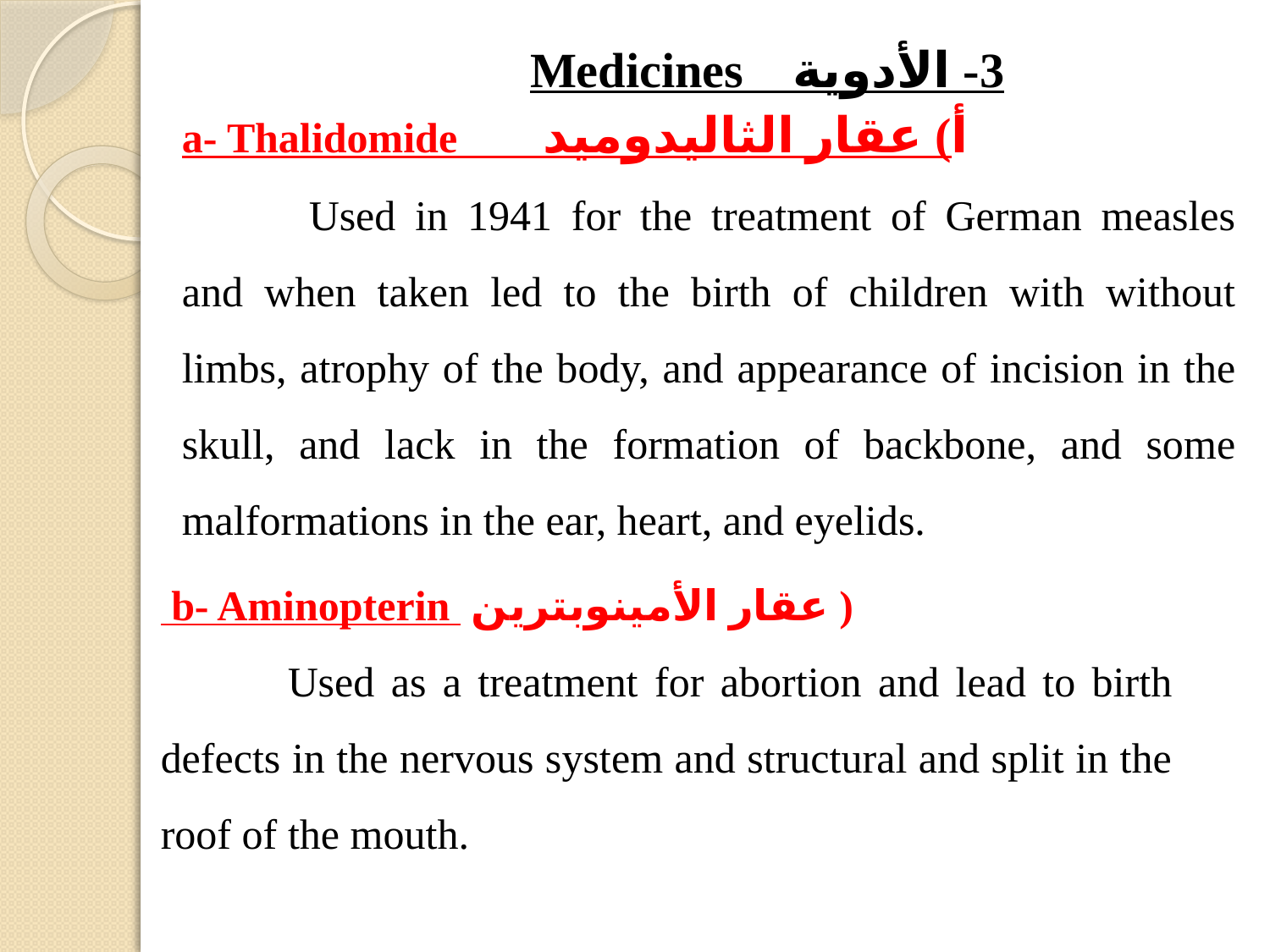

3- الأدوية    Medicines
أ) عقار الثاليدوميد       a- Thalidomide
	Used in 1941 for the treatment of German measles and when taken led to the birth of children with without limbs, atrophy of the body, and appearance of incision in the skull, and lack in the formation of backbone, and some malformations in the ear, heart, and eyelids.
( عقار الأمينوبترين  b- Aminopterin
	Used as a treatment for abortion and lead to birth defects in the nervous system and structural and split in the roof of the mouth.